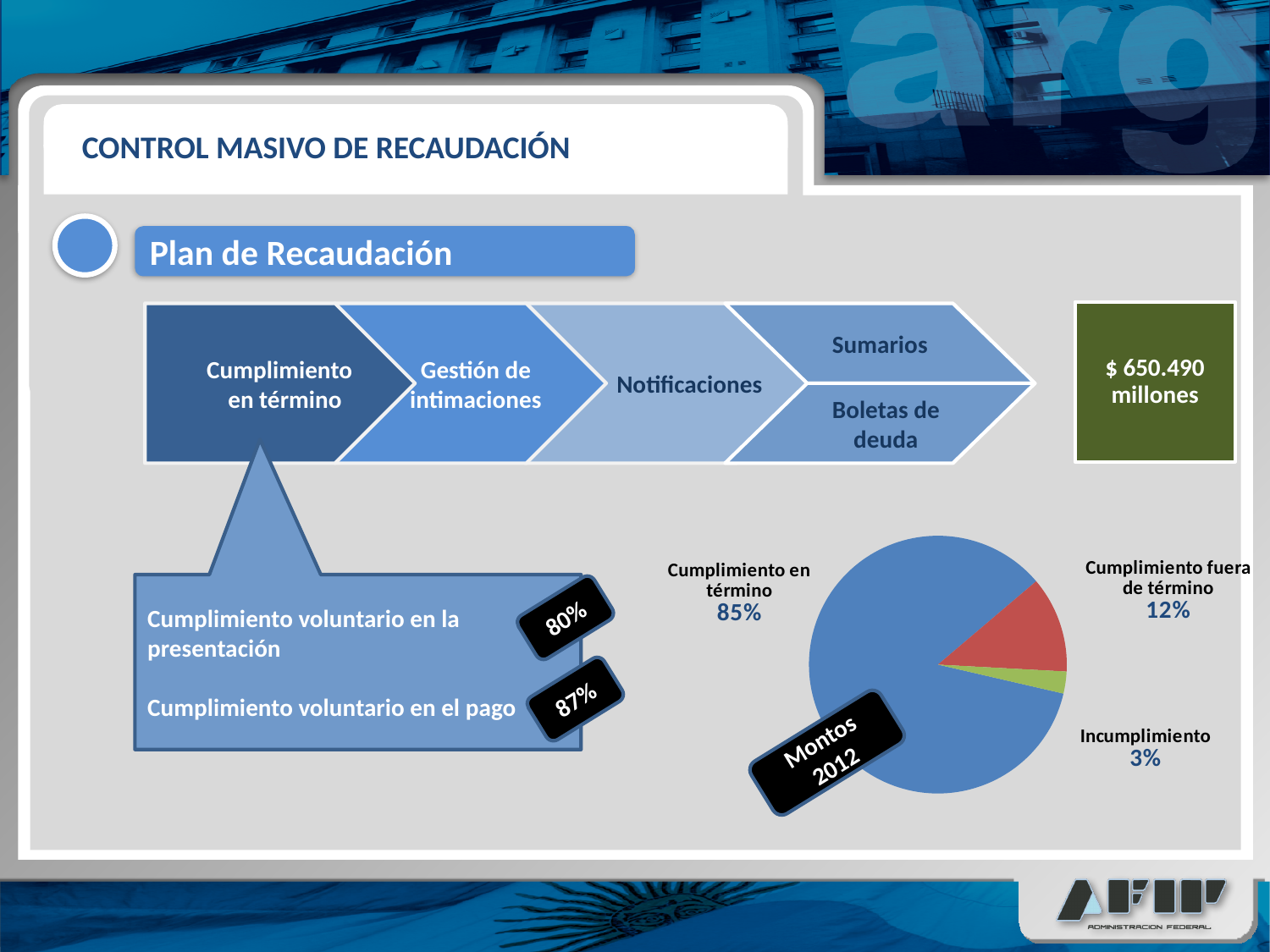

CONTROL MASIVO DE RECAUDACIÓN

Plan de Recaudación
$ 650.490 millones
Cumplimiento   en término
Gestión de intimaciones
     Notificaciones
Sumarios
Boletas de deuda

### Chart

| Category | Ventas |
|---|---|
| Cumplimiento en término | 85.19 |
| Cumplimiento fuera de término | 12.06 |
| Incumplimiento | 2.75 |
Cumplimiento voluntario en la presentación

Cumplimiento voluntario en el pago
80%
87%
Montos 2012